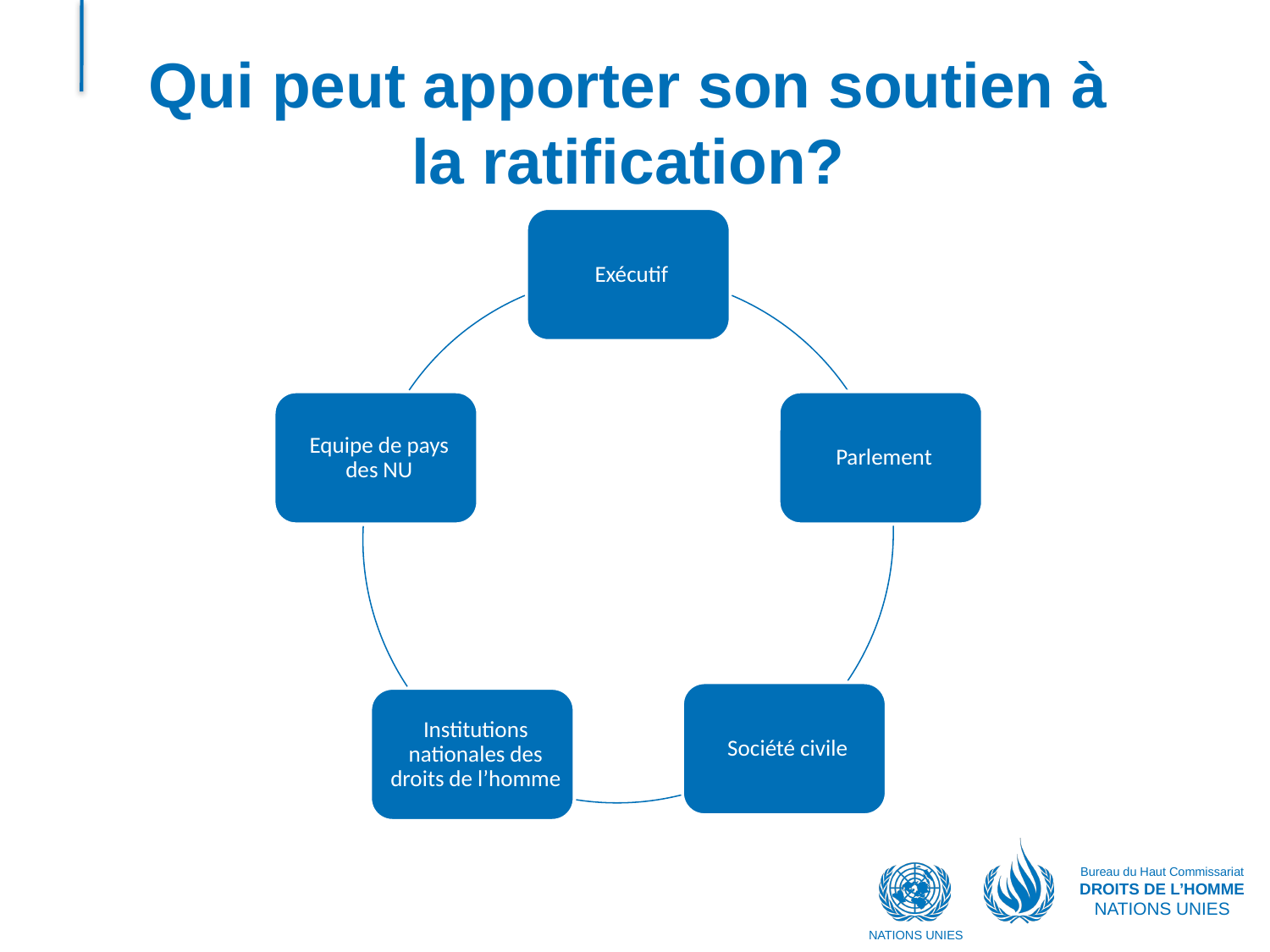

# Qui peut apporter son soutien à la ratification?
Exécutif
Parlement
Société civile
Institutions nationales des droits de l’homme
Equipe de pays des NU
Bureau du Haut Commissariat
DROITS DE L’HOMME
NATIONS UNIES
NATIONS UNIES